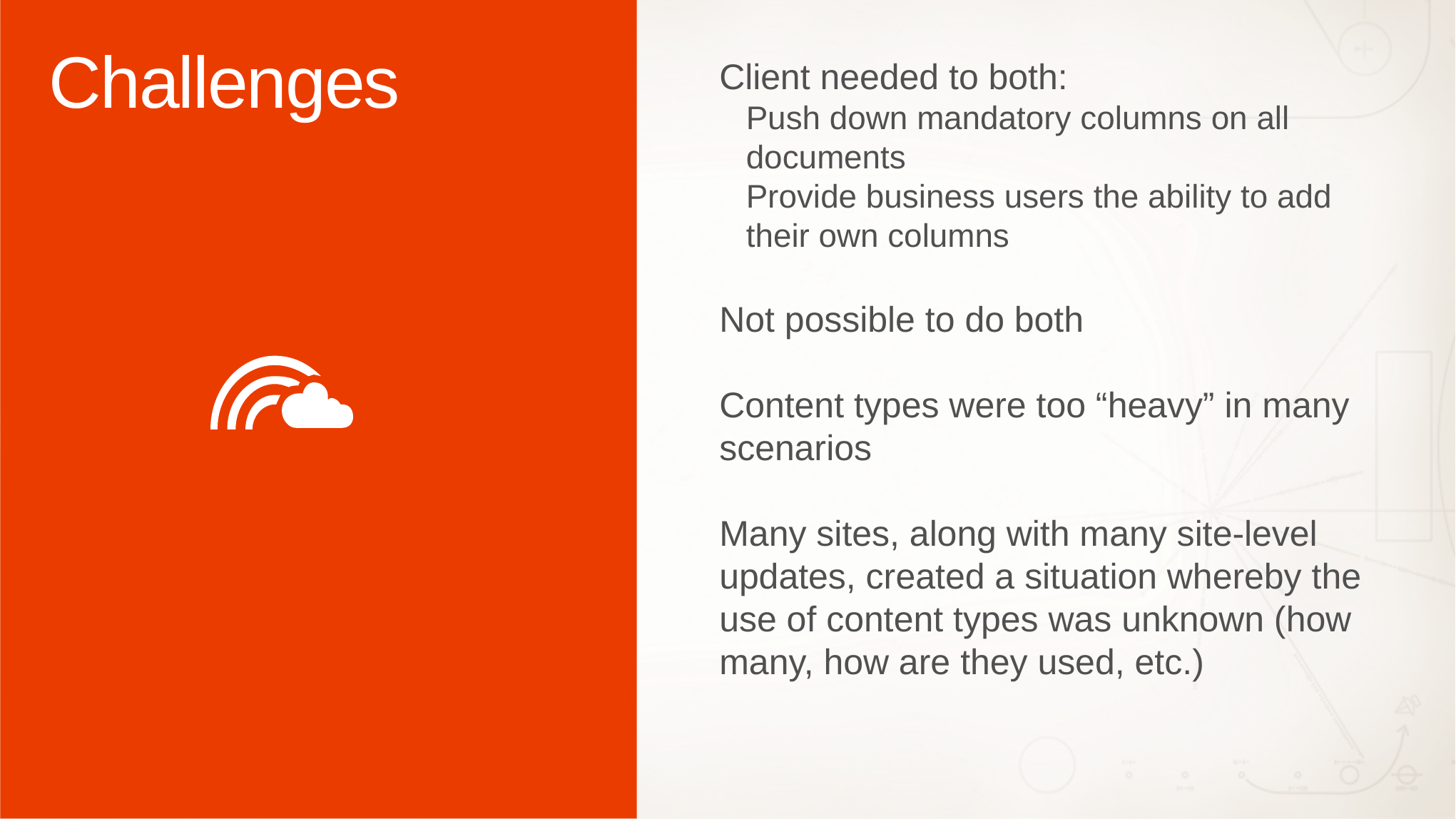

# Challenges
Client needed to both:
Push down mandatory columns on all documents
Provide business users the ability to add their own columns

Not possible to do both

Content types were too “heavy” in many scenarios

Many sites, along with many site-level updates, created a situation whereby the use of content types was unknown (how many, how are they used, etc.)